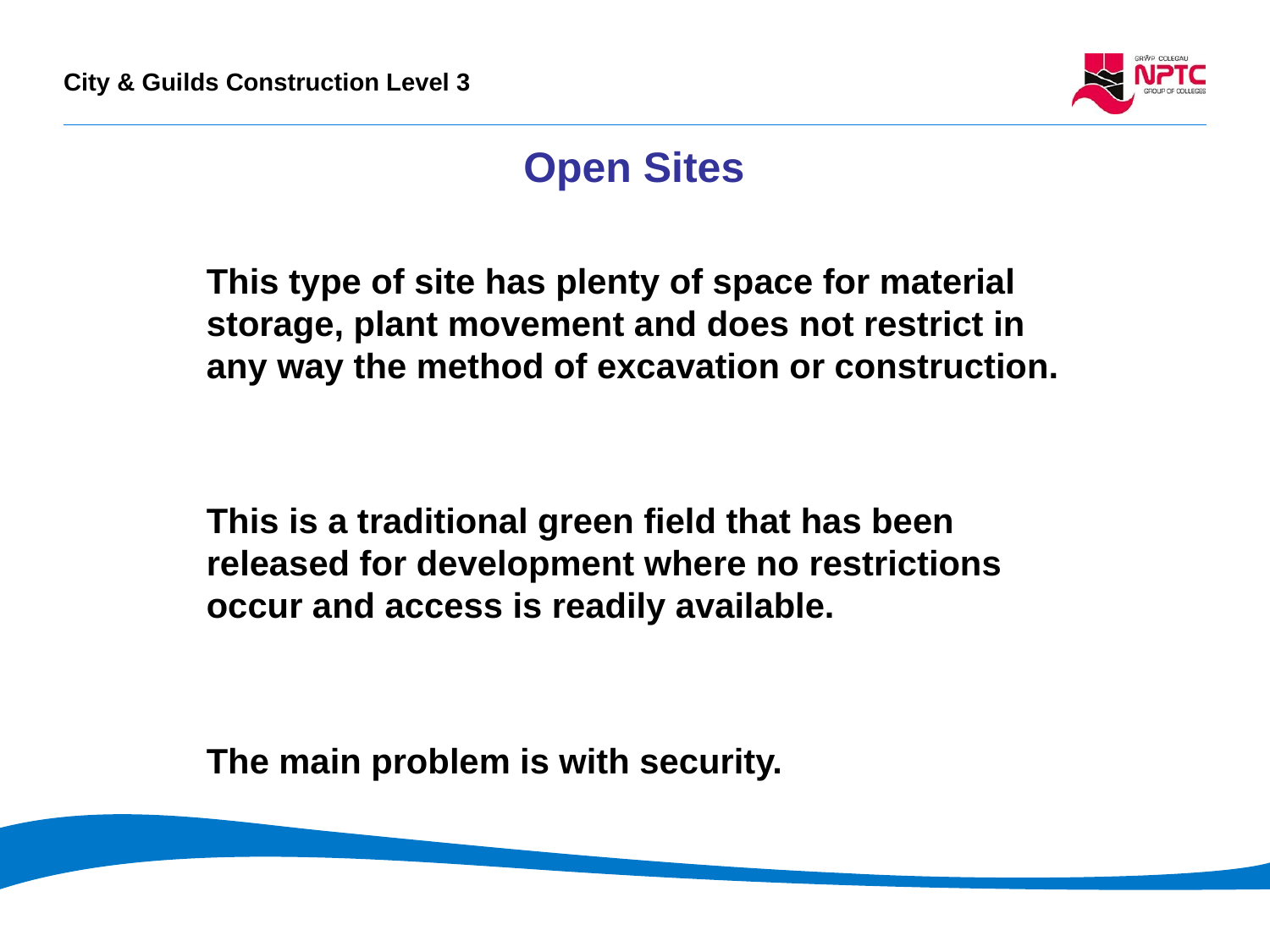

# Open Sites
This type of site has plenty of space for material storage, plant movement and does not restrict in any way the method of excavation or construction.

This is a traditional green field that has been released for development where no restrictions occur and access is readily available.

The main problem is with security.